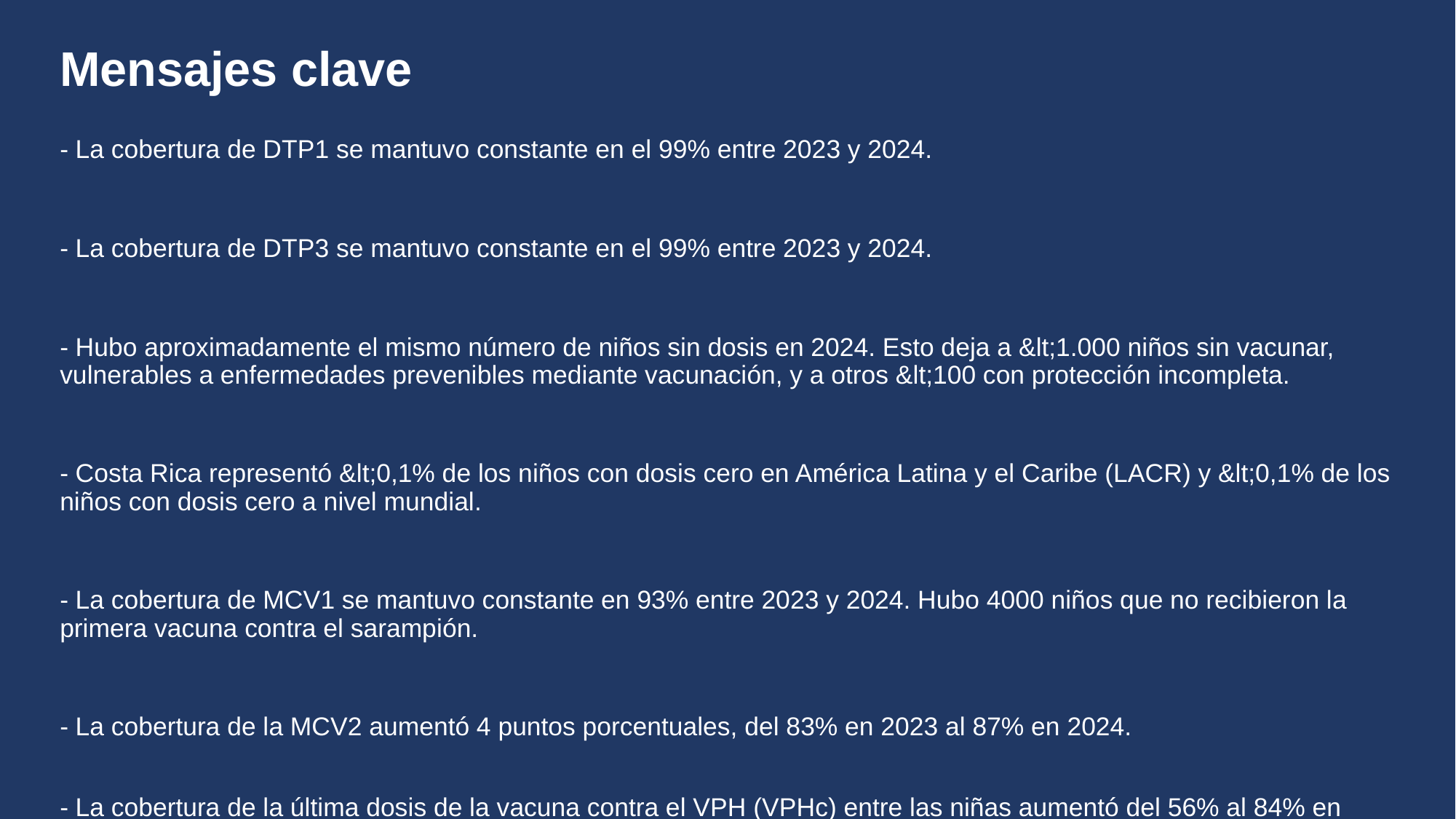

# Mensajes clave
- La cobertura de DTP1 se mantuvo constante en el 99% entre 2023 y 2024.

- La cobertura de DTP3 se mantuvo constante en el 99% entre 2023 y 2024.

- Hubo aproximadamente el mismo número de niños sin dosis en 2024. Esto deja a &lt;1.000 niños sin vacunar, vulnerables a enfermedades prevenibles mediante vacunación, y a otros &lt;100 con protección incompleta.

- Costa Rica representó &lt;0,1% de los niños con dosis cero en América Latina y el Caribe (LACR) y &lt;0,1% de los niños con dosis cero a nivel mundial.

- La cobertura de MCV1 se mantuvo constante en 93% entre 2023 y 2024. Hubo 4000 niños que no recibieron la primera vacuna contra el sarampión.

- La cobertura de la MCV2 aumentó 4 puntos porcentuales, del 83% en 2023 al 87% en 2024.

- La cobertura de la última dosis de la vacuna contra el VPH (VPHc) entre las niñas aumentó del 56% al 84% en 2024 debido a la mejora de los resultados del programa.